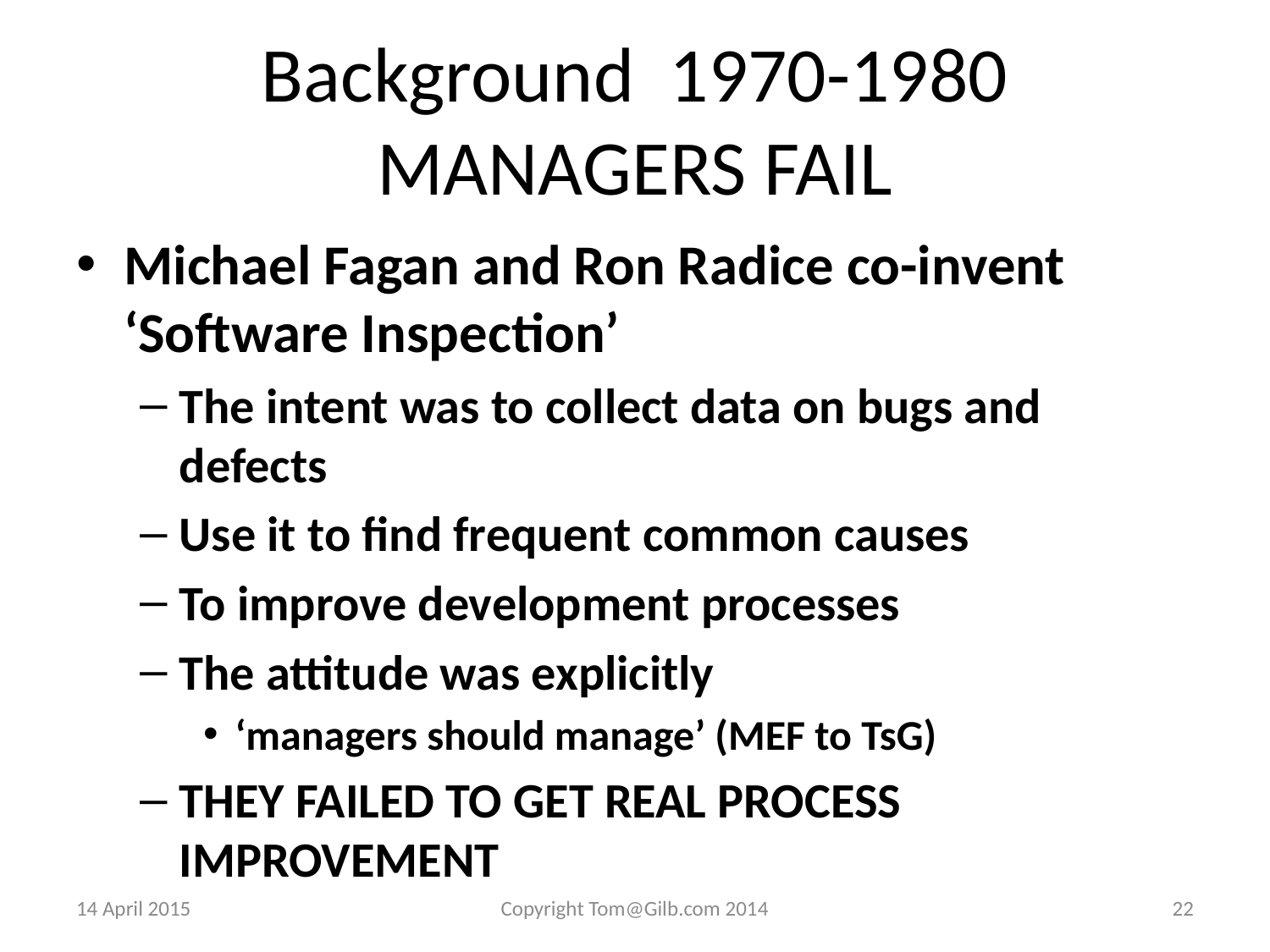

# Background  1970-1980 MANAGERS FAIL
Michael Fagan and Ron Radice co-invent ‘Software Inspection’
The intent was to collect data on bugs and defects
Use it to find frequent common causes
To improve development processes
The attitude was explicitly
‘managers should manage’ (MEF to TsG)
THEY FAILED TO GET REAL PROCESS IMPROVEMENT
14 April 2015
Copyright Tom@Gilb.com 2014
22